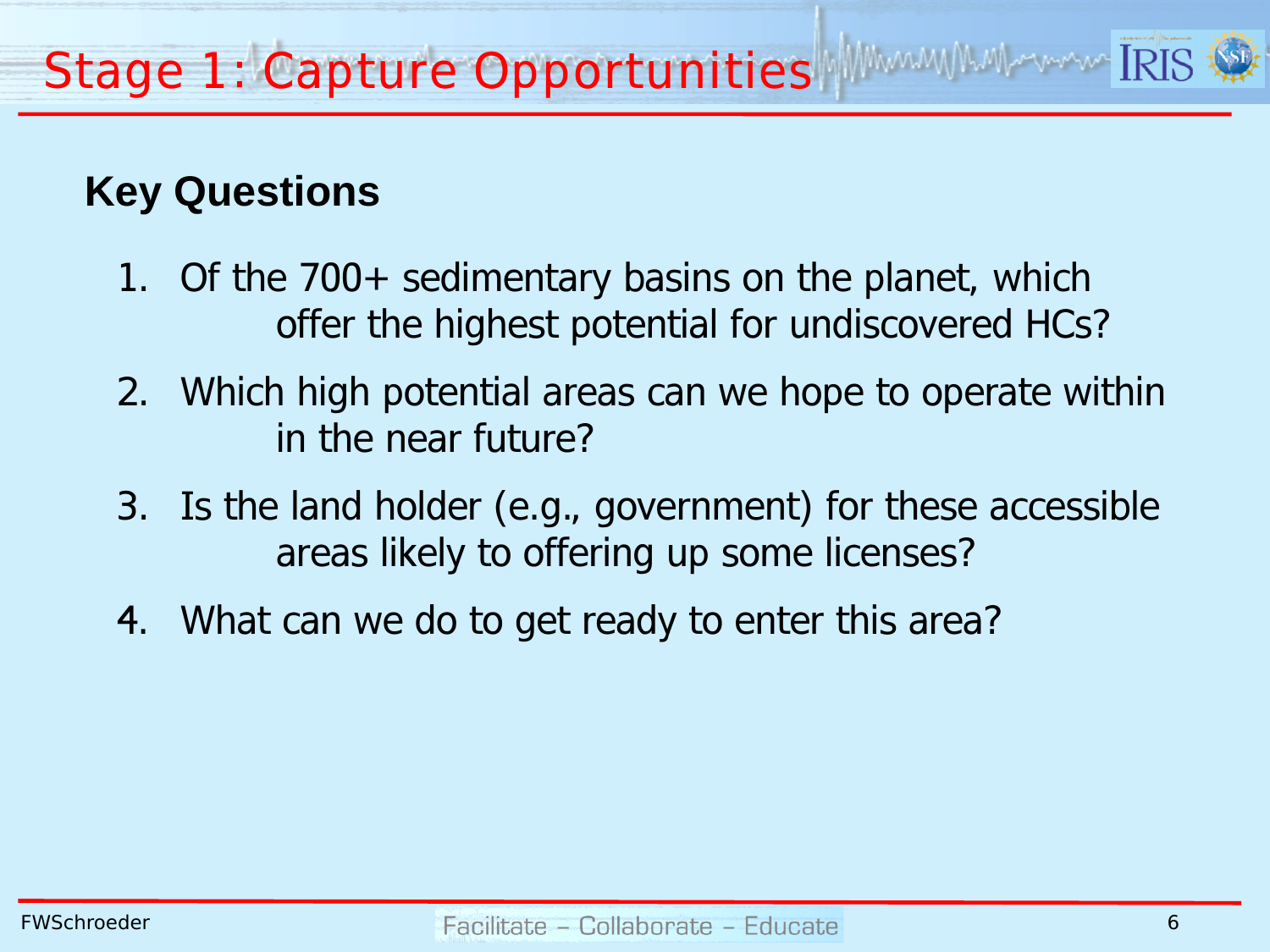

# Stage 1: Capture Opportunities
Key Questions
Of the 700+ sedimentary basins on the planet, which 	offer the highest potential for undiscovered HCs?
Which high potential areas can we hope to operate within 	in the near future?
Is the land holder (e.g., government) for these accessible 	areas likely to offering up some licenses?
What can we do to get ready to enter this area?